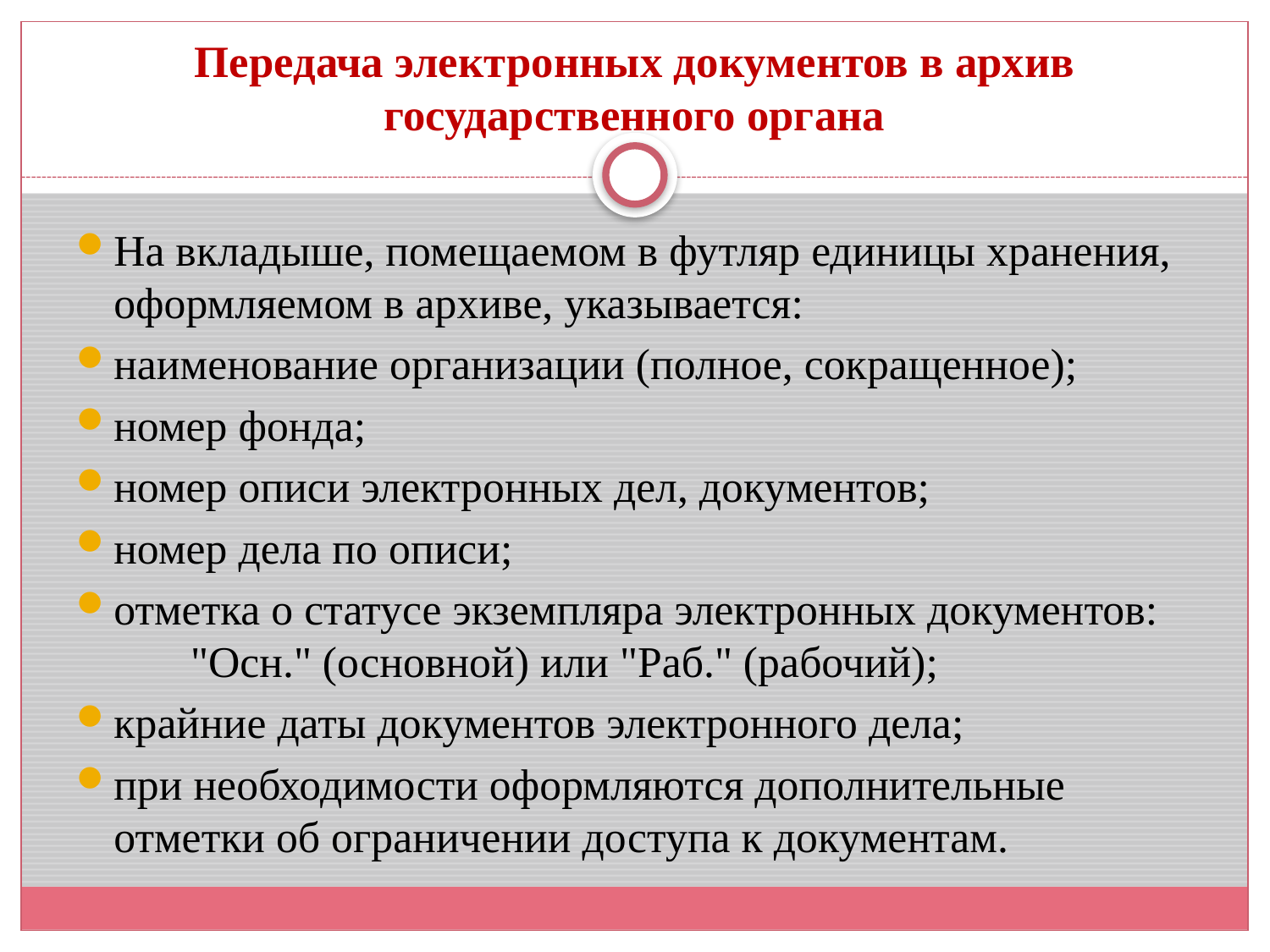

# Передача электронных документов в архив государственного органа
На вкладыше, помещаемом в футляр единицы хранения, оформляемом в архиве, указывается:
наименование организации (полное, сокращенное);
номер фонда;
номер описи электронных дел, документов;
номер дела по описи;
отметка о статусе экземпляра электронных документов:           "Осн." (основной) или "Раб." (рабочий);
крайние даты документов электронного дела;
при необходимости оформляются дополнительные отметки об ограничении доступа к документам.